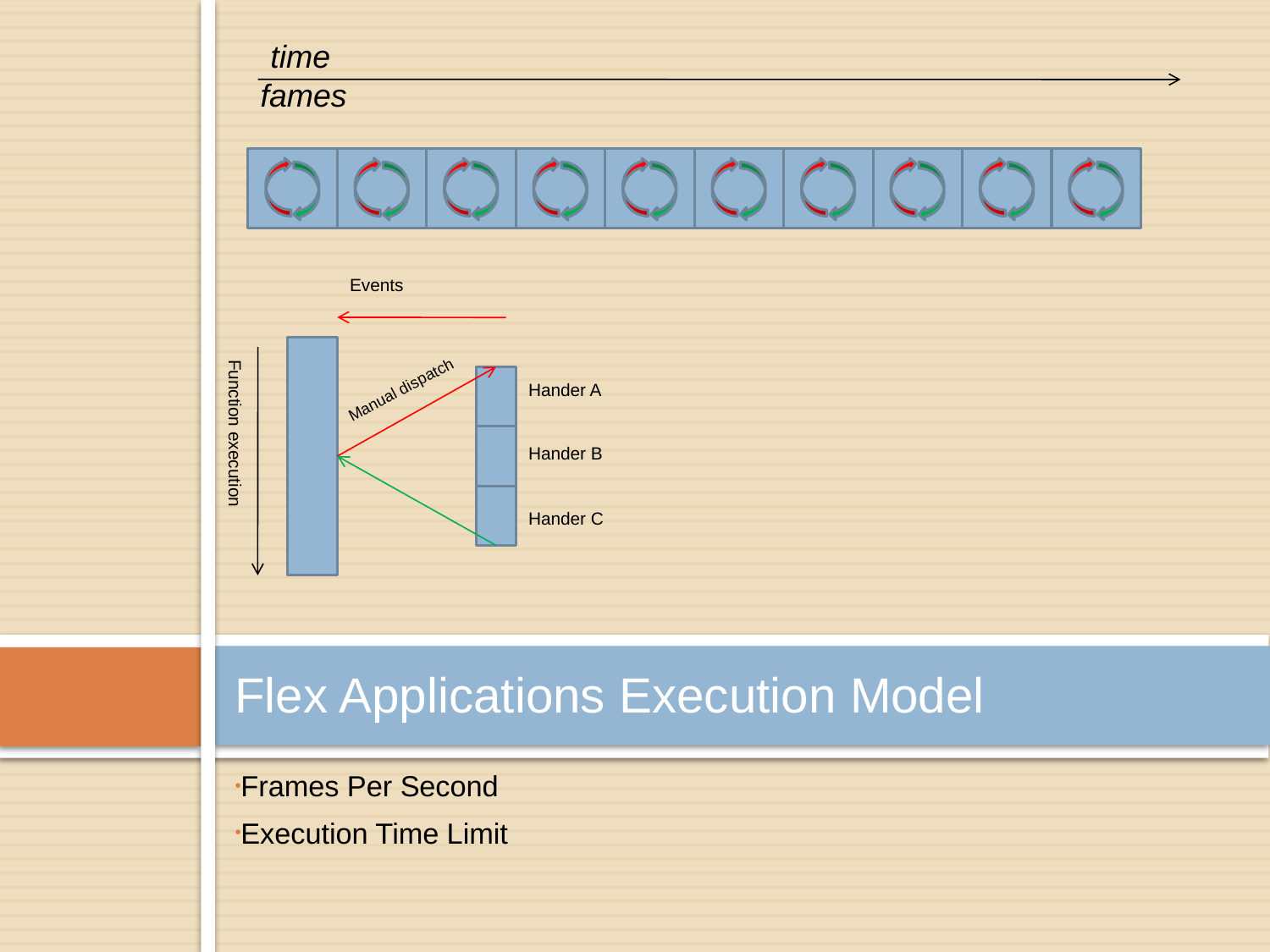

time
fames

Events

Manual dispatch
Hander A

Hander B
Function execution

Hander C
# Flex Applications Execution Model
Frames Per Second
Execution Time Limit